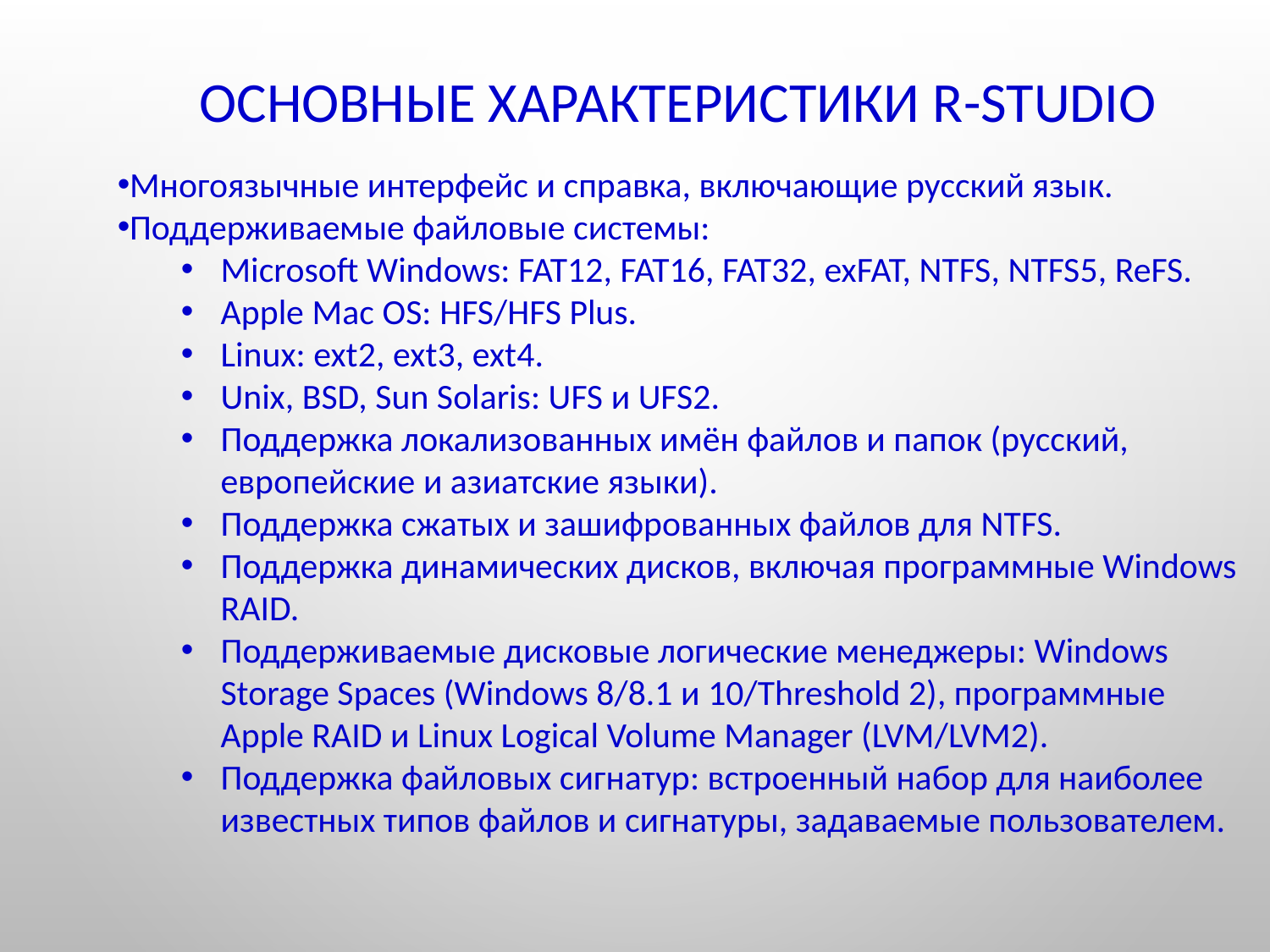

Основные характеристики R-Studio
Многоязычные интерфейс и справка, включающие русский язык.
Поддерживаемые файловые системы:
Microsoft Windows: FAT12, FAT16, FAT32, exFAT, NTFS, NTFS5, ReFS.
Apple Mac OS: HFS/HFS Plus.
Linux: ext2, ext3, ext4.
Unix, BSD, Sun Solaris: UFS и UFS2.
Поддержка локализованных имён файлов и папок (русский, европейские и азиатские языки).
Поддержка сжатых и зашифрованных файлов для NTFS.
Поддержка динамических дисков, включая программные Windows RAID.
Поддерживаемые дисковые логические менеджеры: Windows Storage Spaces (Windows 8/8.1 и 10/Threshold 2), программные Apple RAID и Linux Logical Volume Manager (LVM/LVM2).
Поддержка файловых сигнатур: встроенный набор для наиболее известных типов файлов и сигнатуры, задаваемые пользователем.